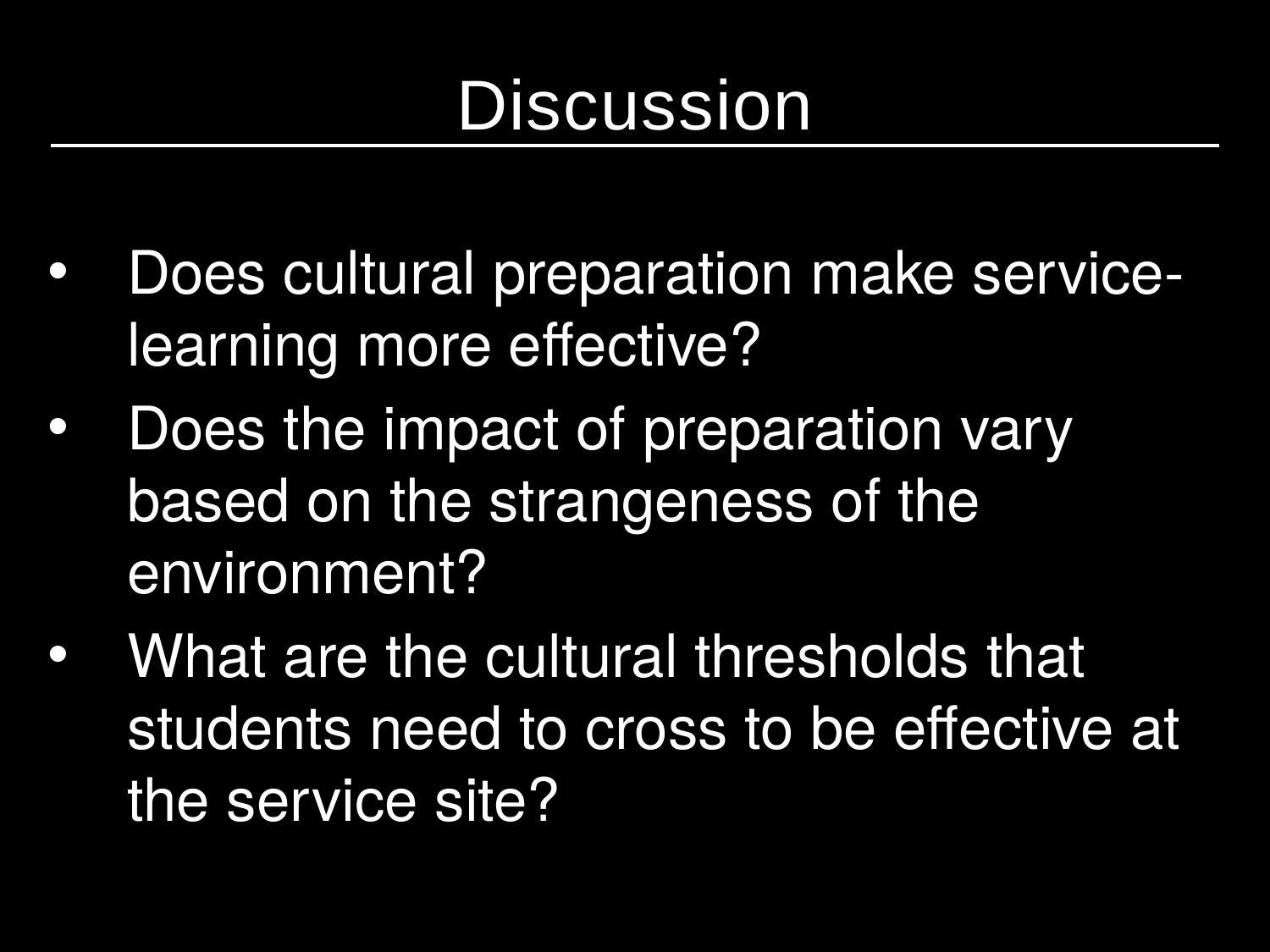

# Discussion
Does cultural preparation make service-learning more effective?
Does the impact of preparation vary based on the strangeness of the environment?
What are the cultural thresholds that students need to cross to be effective at the service site?